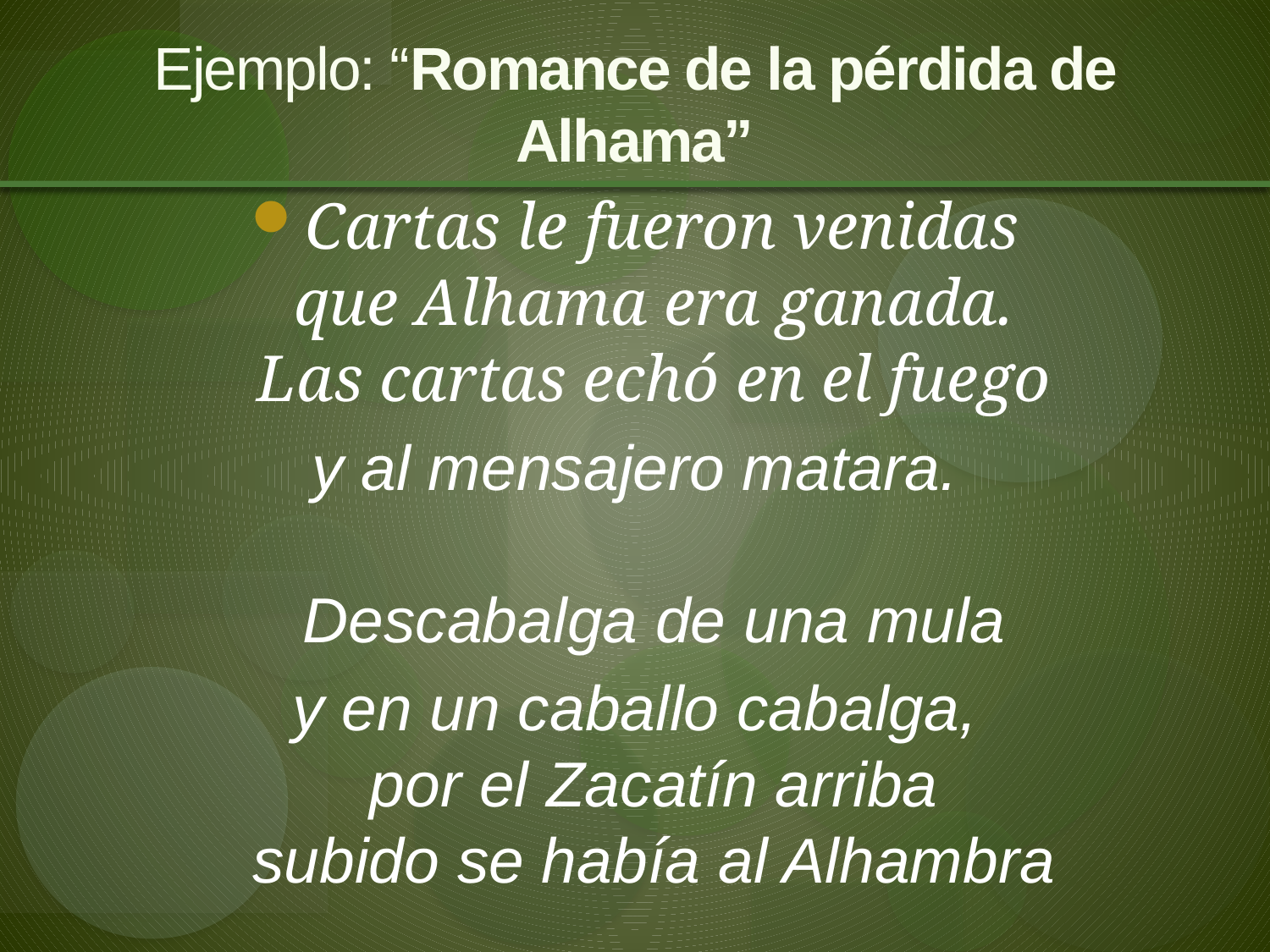

# Ejemplo: “Romance de la pérdida de Alhama”
Cartas le fueron venidas
que Alhama era ganada.
Las cartas echó en el fuego
y al mensajero matara.
Descabalga de una mula
y en un caballo cabalga,
por el Zacatín arriba
subido se había al Alhambra